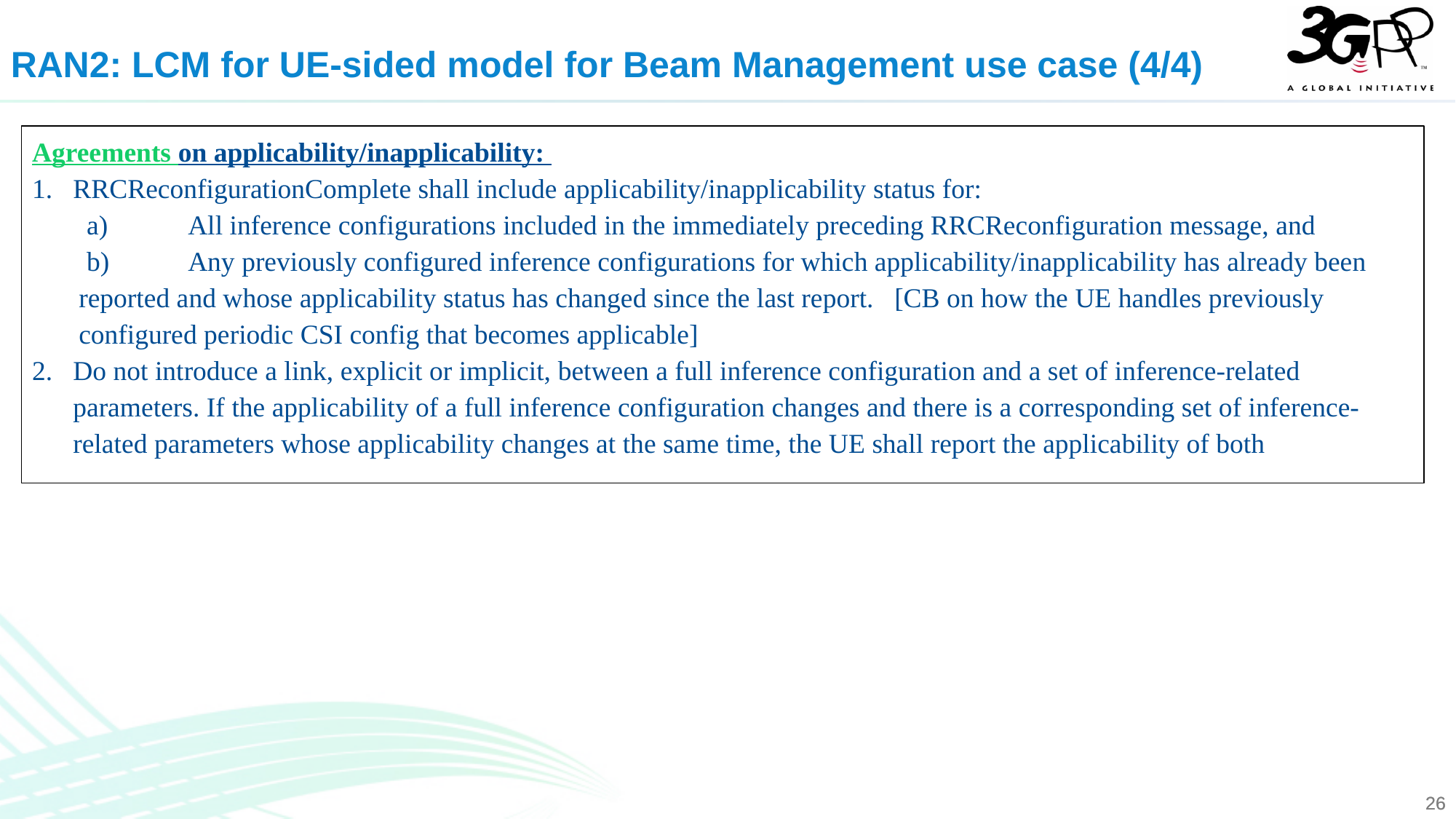

RAN2: LCM for UE-sided model for Beam Management use case (4/4)
Agreements on applicability/inapplicability:
RRCReconfigurationComplete shall include applicability/inapplicability status for:
a)	All inference configurations included in the immediately preceding RRCReconfiguration message, and
b)	Any previously configured inference configurations for which applicability/inapplicability has already been reported and whose applicability status has changed since the last report.   [CB on how the UE handles previously configured periodic CSI config that becomes applicable]
Do not introduce a link, explicit or implicit, between a full inference configuration and a set of inference-related parameters. If the applicability of a full inference configuration changes and there is a corresponding set of inference-related parameters whose applicability changes at the same time, the UE shall report the applicability of both